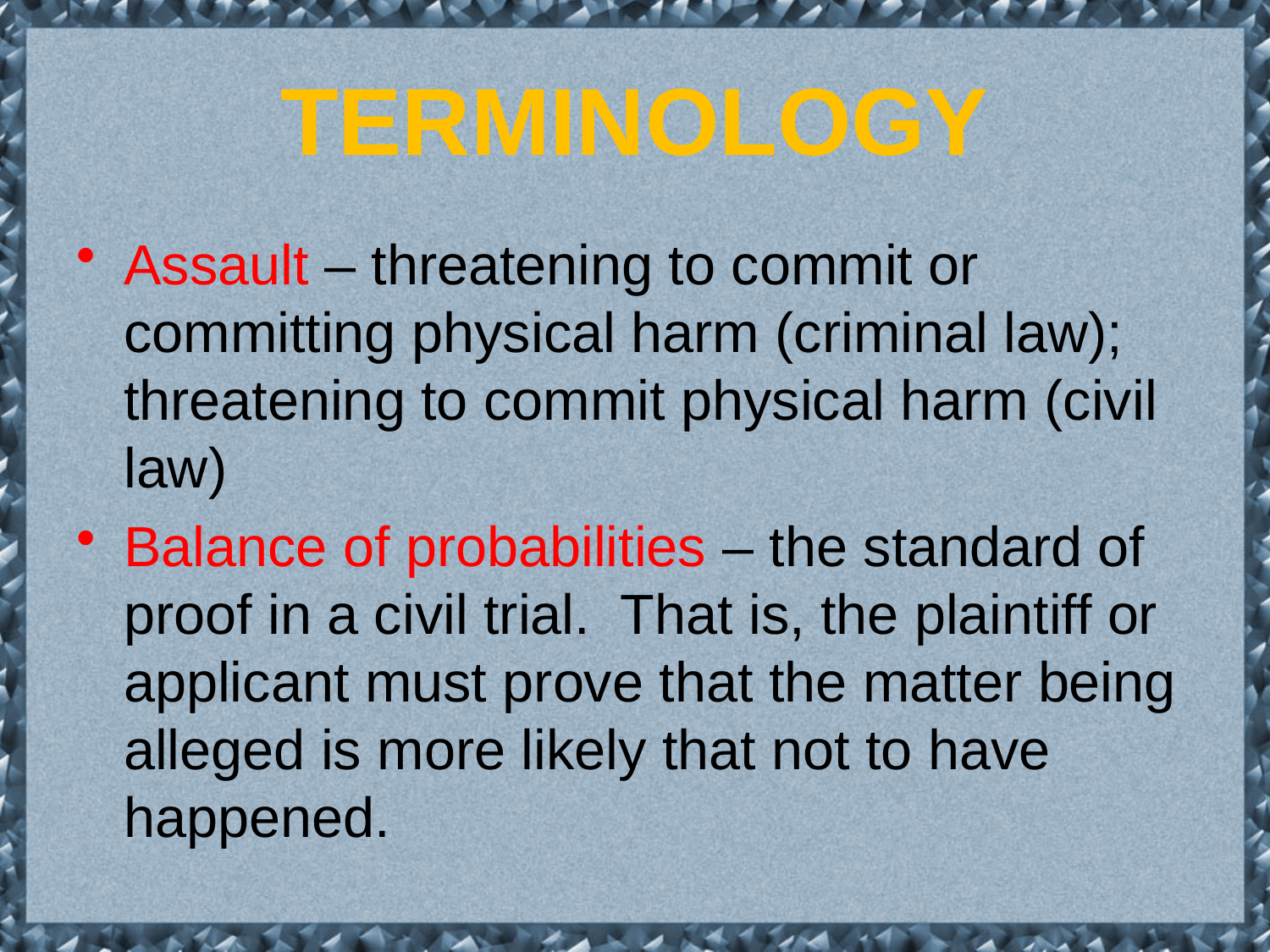

# TERMINOLOGY
Assault – threatening to commit or committing physical harm (criminal law); threatening to commit physical harm (civil law)
Balance of probabilities – the standard of proof in a civil trial.  That is, the plaintiff or applicant must prove that the matter being alleged is more likely that not to have happened.